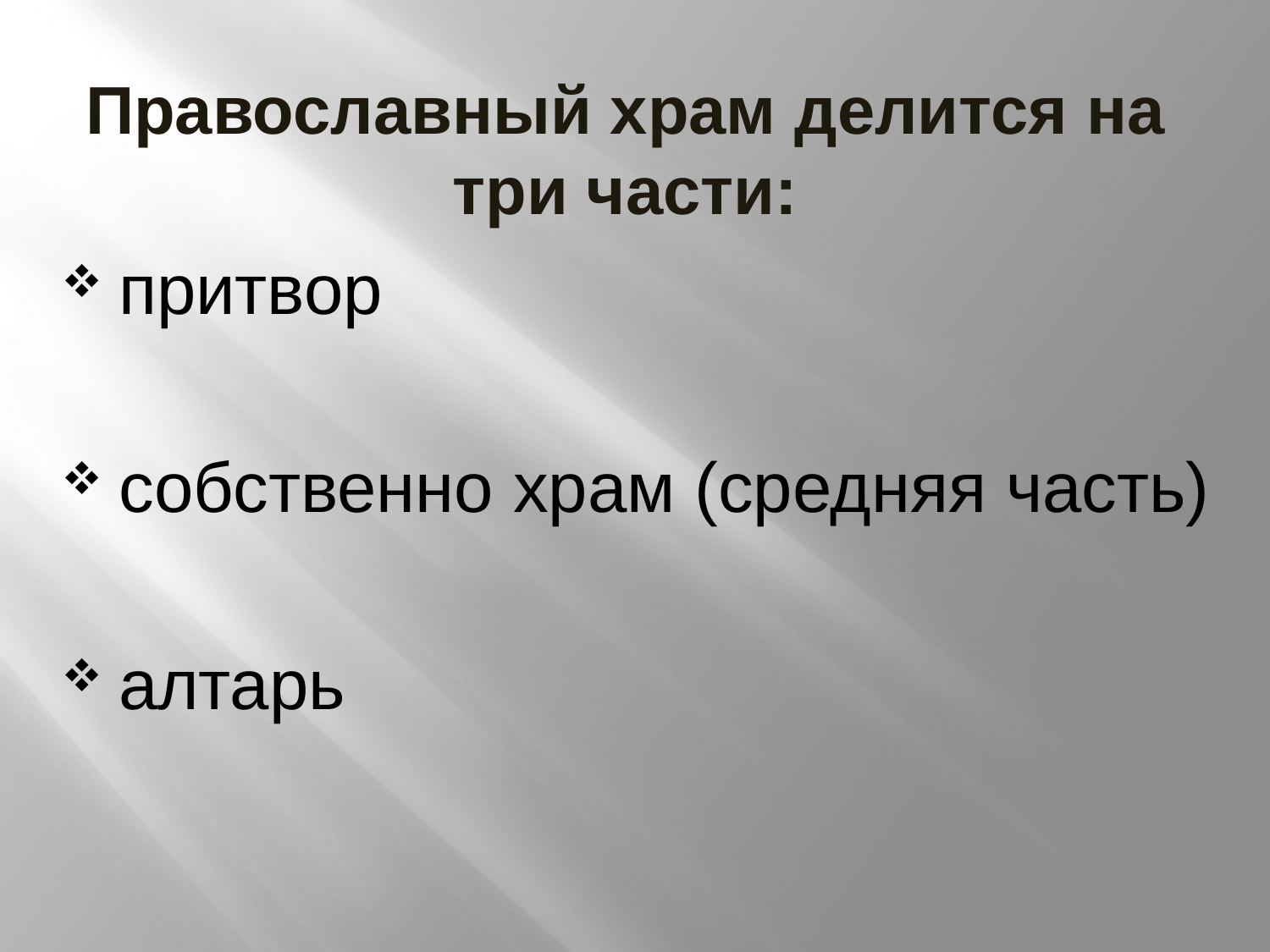

# Православный храм делится на три части:
притвор

собственно храм (средняя часть)

алтарь